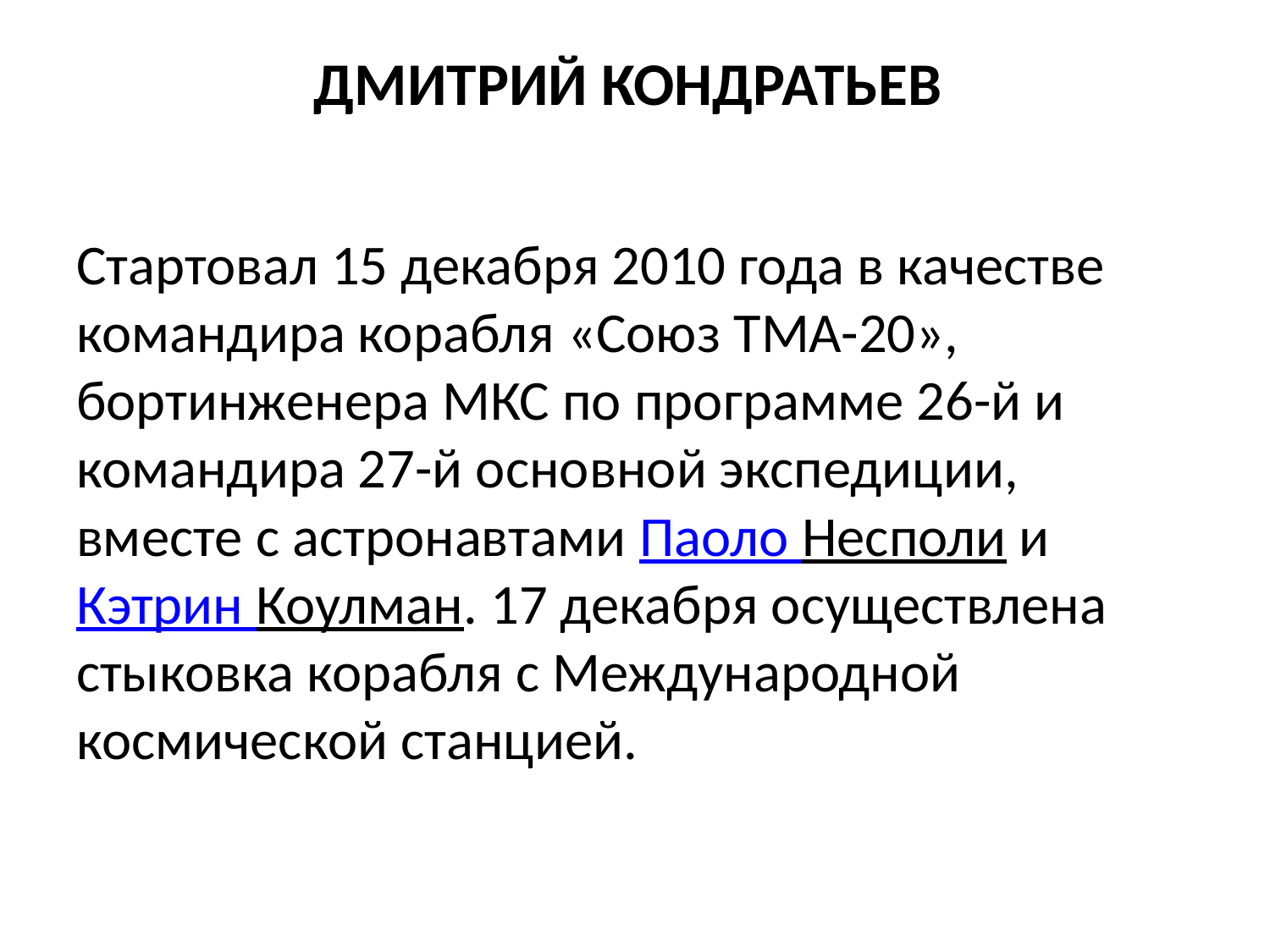

# Дмитрий Кондратьев
Стартовал 15 декабря 2010 года в качестве командира корабля «Союз ТМА-20», бортинженера МКС по программе 26-й и командира 27-й основной экспедиции, вместе с астронавтами Паоло Несполи и Кэтрин Коулман. 17 декабря осуществлена стыковка корабля с Международной космической станцией.